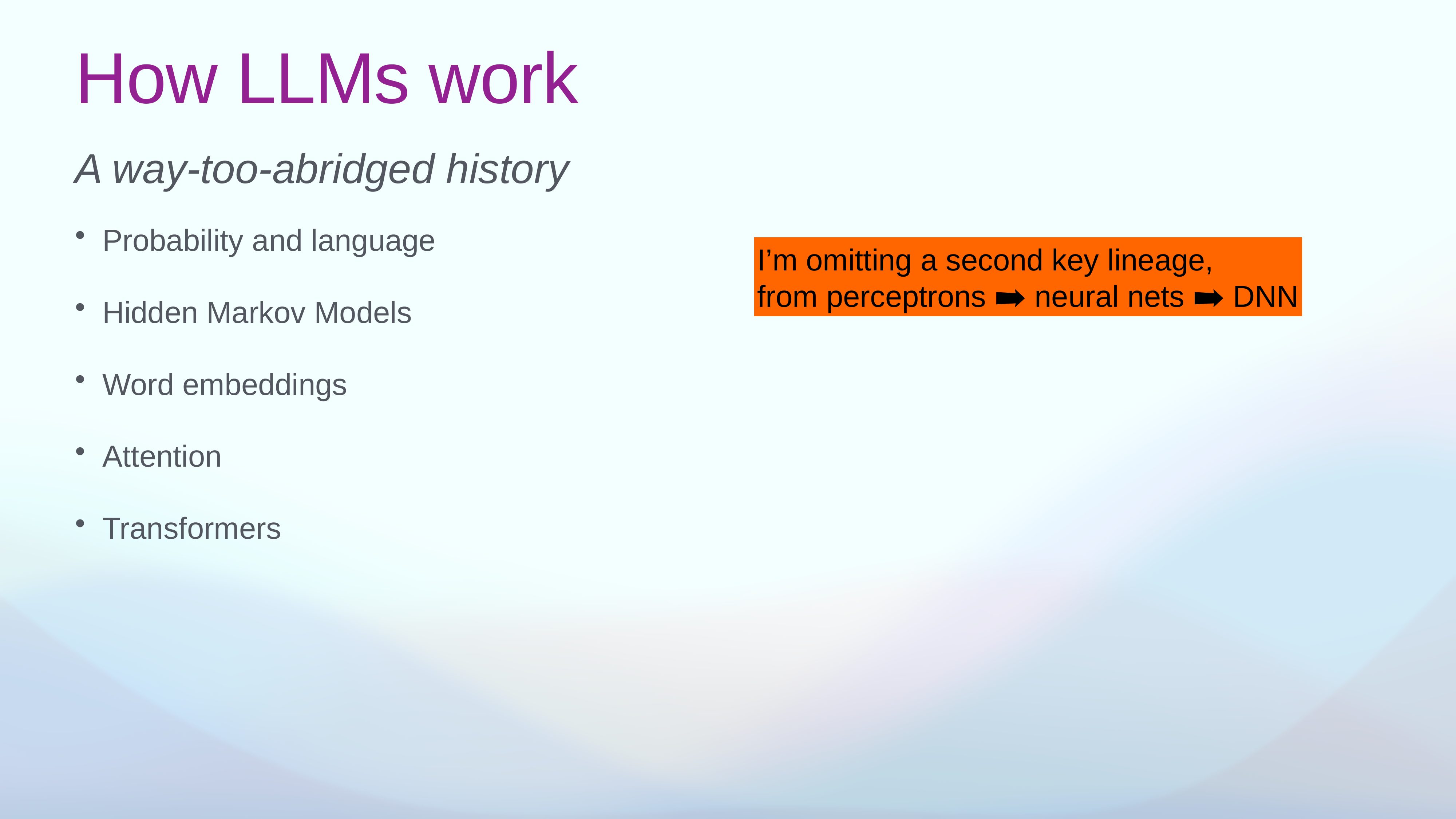

# How LLMs work
A way-too-abridged history
Probability and language
Hidden Markov Models
Word embeddings
Attention
Transformers
I’m omitting a second key lineage,
from perceptrons ➡︎ neural nets ➡︎ DNN
3